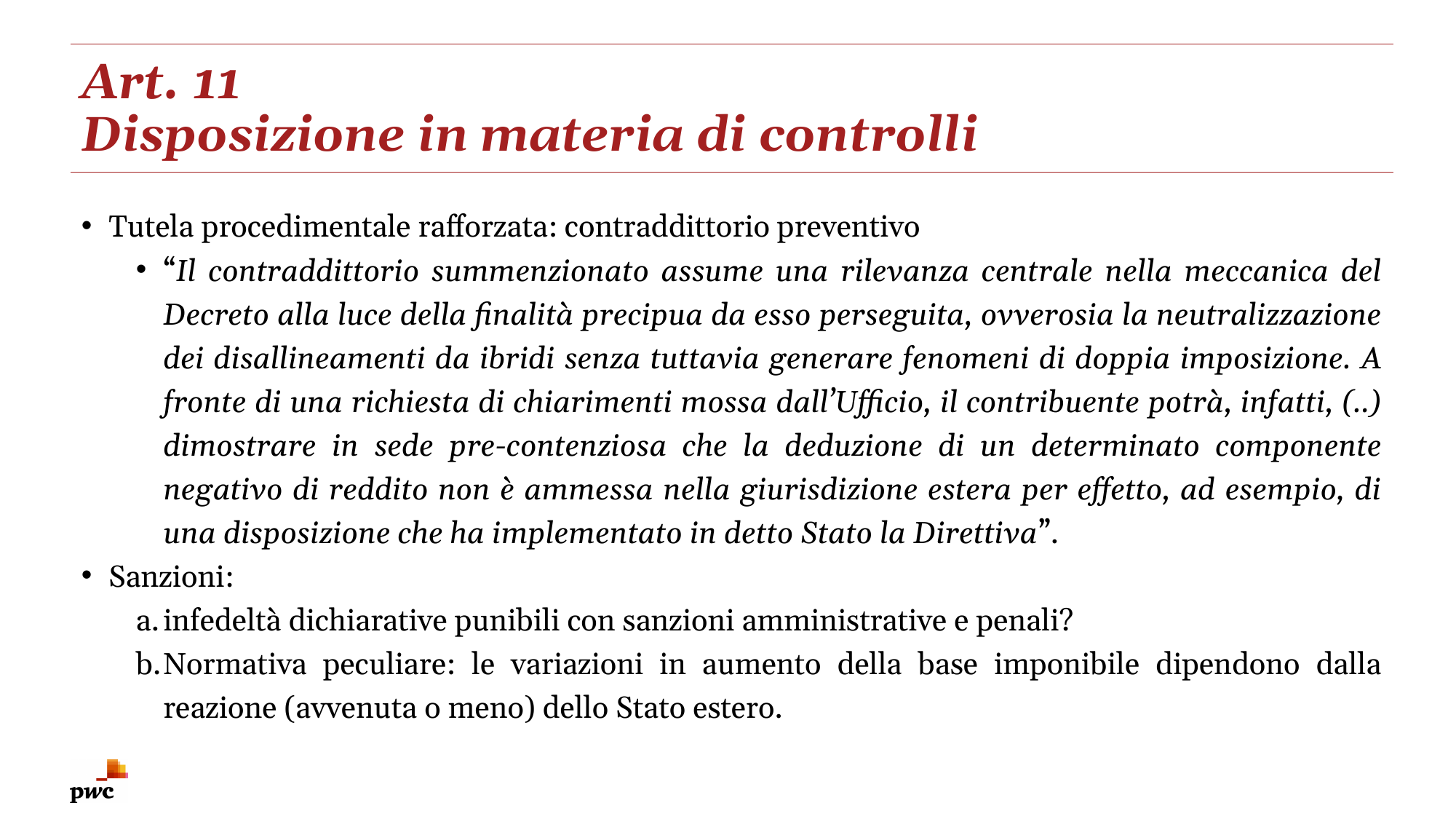

# Art. 11 Disposizione in materia di controlli
Tutela procedimentale rafforzata: contraddittorio preventivo
“Il contraddittorio summenzionato assume una rilevanza centrale nella meccanica del Decreto alla luce della finalità precipua da esso perseguita, ovverosia la neutralizzazione dei disallineamenti da ibridi senza tuttavia generare fenomeni di doppia imposizione. A fronte di una richiesta di chiarimenti mossa dall’Ufficio, il contribuente potrà, infatti, (..) dimostrare in sede pre-contenziosa che la deduzione di un determinato componente negativo di reddito non è ammessa nella giurisdizione estera per effetto, ad esempio, di una disposizione che ha implementato in detto Stato la Direttiva”.
Sanzioni:
infedeltà dichiarative punibili con sanzioni amministrative e penali?
Normativa peculiare: le variazioni in aumento della base imponibile dipendono dalla reazione (avvenuta o meno) dello Stato estero.